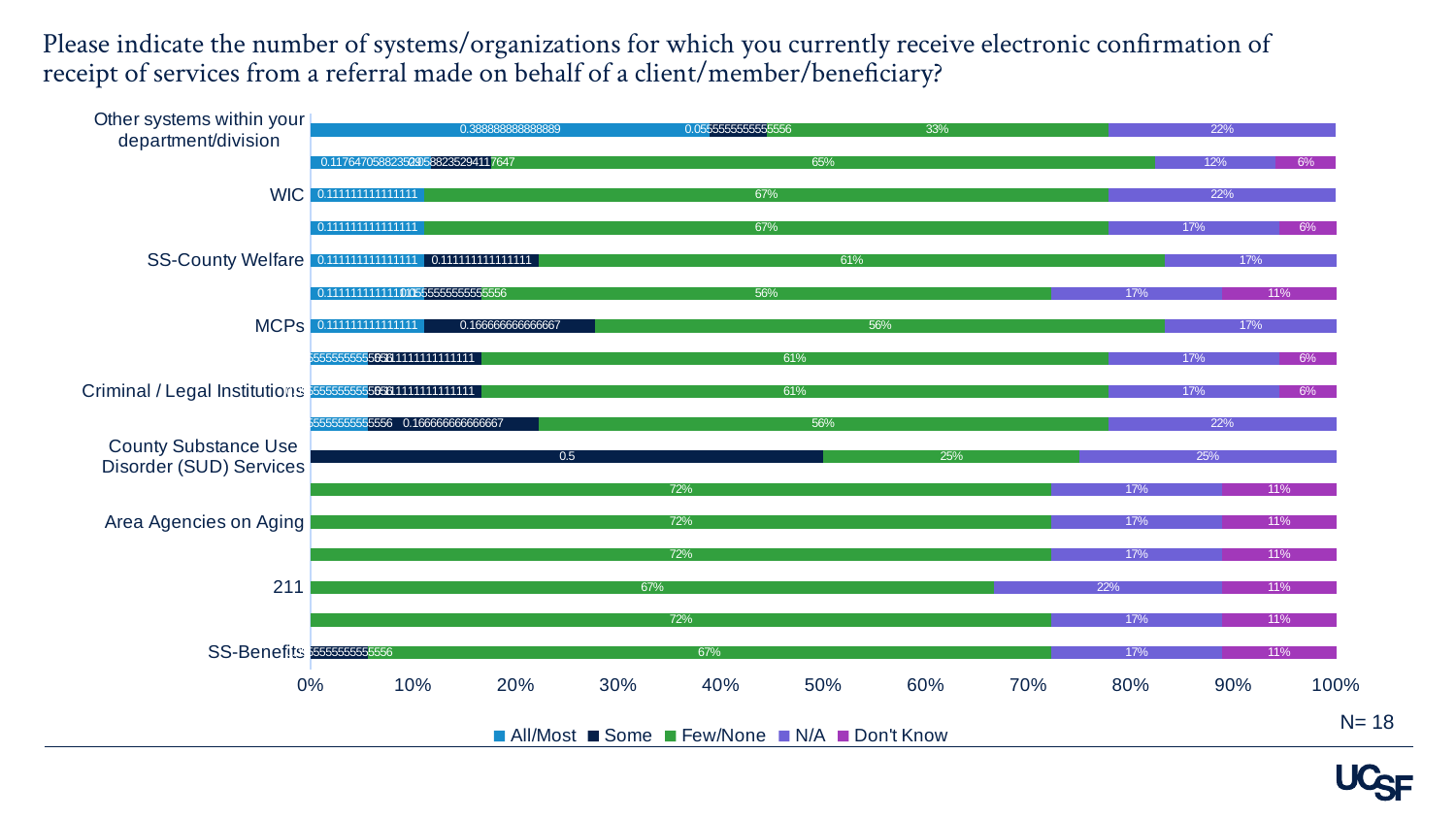

# Please indicate the number of systems/organizations for which you currently receive electronic confirmation of receipt of services from a referral made on behalf of a client/member/beneficiary?

### Chart

| Category | All/Most | Some | Few/None | N/A | Don't Know |
|---|---|---|---|---|---|
| SS-Benefits | None | 0.05555555555555555 | 0.6666666666666666 | 0.16666666666666666 | 0.1111111111111111 |
| Continuum of Care (CoC) | None | None | 0.7222222222222222 | 0.16666666666666666 | 0.1111111111111111 |
| 211 | None | None | 0.6666666666666666 | 0.2222222222222222 | 0.1111111111111111 |
| Schools/Local Education Agencies (LEAs) | None | None | 0.7222222222222222 | 0.16666666666666666 | 0.1111111111111111 |
| Area Agencies on Aging | None | None | 0.7222222222222222 | 0.16666666666666666 | 0.1111111111111111 |
| Regional Centers | None | None | 0.7222222222222222 | 0.16666666666666666 | 0.1111111111111111 |
| County Substance Use Disorder (SUD) Services | None | 0.5 | 0.25 | 0.25 | None |
| Hospitals | 0.05555555555555555 | 0.16666666666666666 | 0.5555555555555556 | 0.2222222222222222 | None |
| Criminal / Legal Institutions | 0.05555555555555555 | 0.1111111111111111 | 0.6111111111111112 | 0.16666666666666666 | 0.05555555555555555 |
| CBOs | 0.05555555555555555 | 0.1111111111111111 | 0.6111111111111112 | 0.16666666666666666 | 0.05555555555555555 |
| MCPs | 0.1111111111111111 | 0.16666666666666666 | 0.5555555555555556 | 0.16666666666666666 | None |
| ECM/CS Providers | 0.1111111111111111 | 0.05555555555555555 | 0.5555555555555556 | 0.16666666666666666 | 0.1111111111111111 |
| SS-County Welfare | 0.1111111111111111 | 0.1111111111111111 | 0.6111111111111112 | 0.16666666666666666 | None |
| Housing CBOs | 0.1111111111111111 | None | 0.6666666666666666 | 0.16666666666666666 | 0.05555555555555555 |
| WIC | 0.1111111111111111 | None | 0.6666666666666666 | 0.2222222222222222 | None |
| County Public Health | 0.11764705882352941 | 0.058823529411764705 | 0.6470588235294118 | 0.11764705882352941 | 0.058823529411764705 |
| Other systems within your department/division | 0.3888888888888889 | 0.05555555555555555 | 0.3333333333333333 | 0.2222222222222222 | None |
N= 18